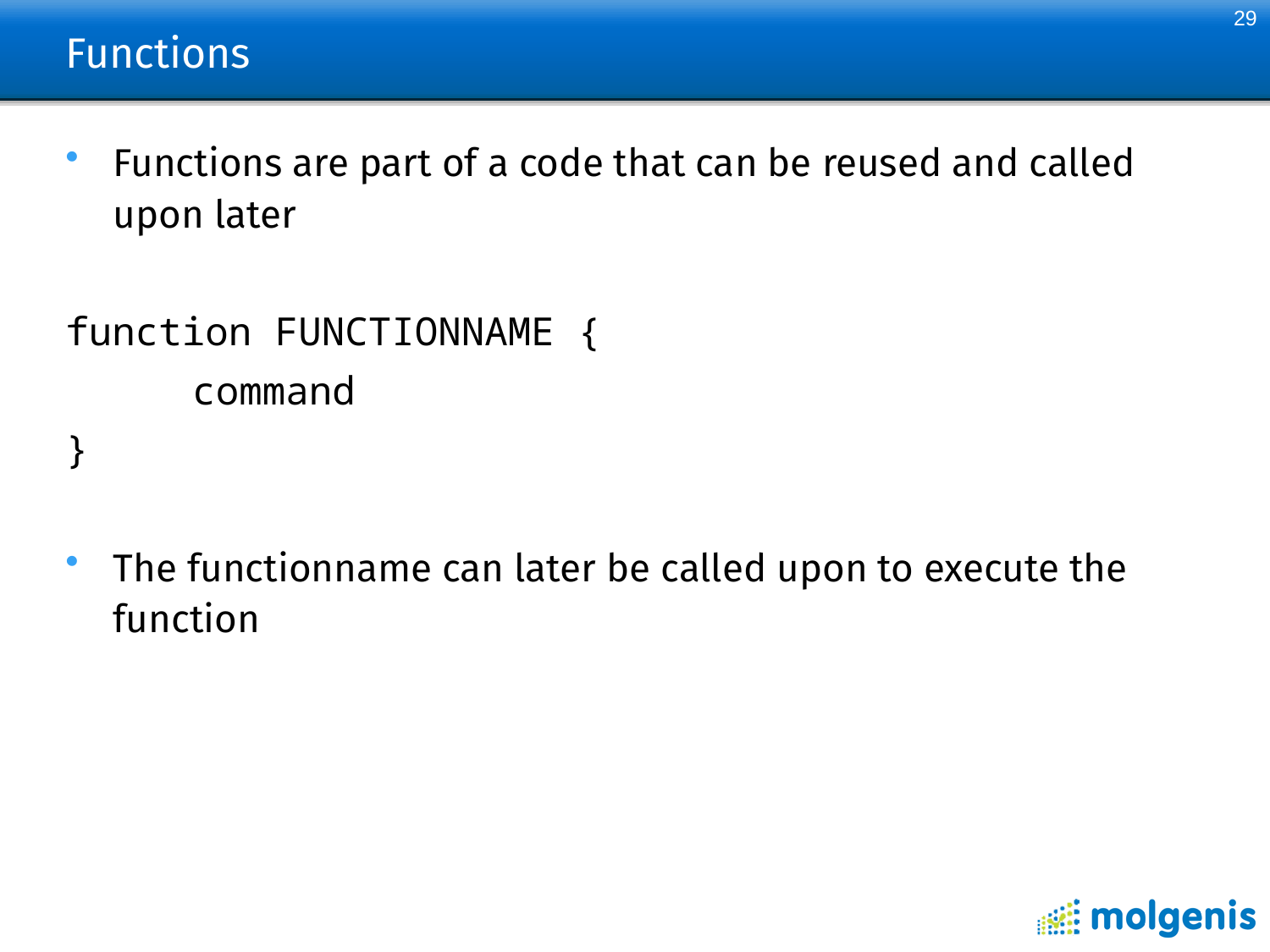

29
# Functions
Functions are part of a code that can be reused and called upon later

function FUNCTIONNAME {
	command
}

The functionname can later be called upon to execute the function